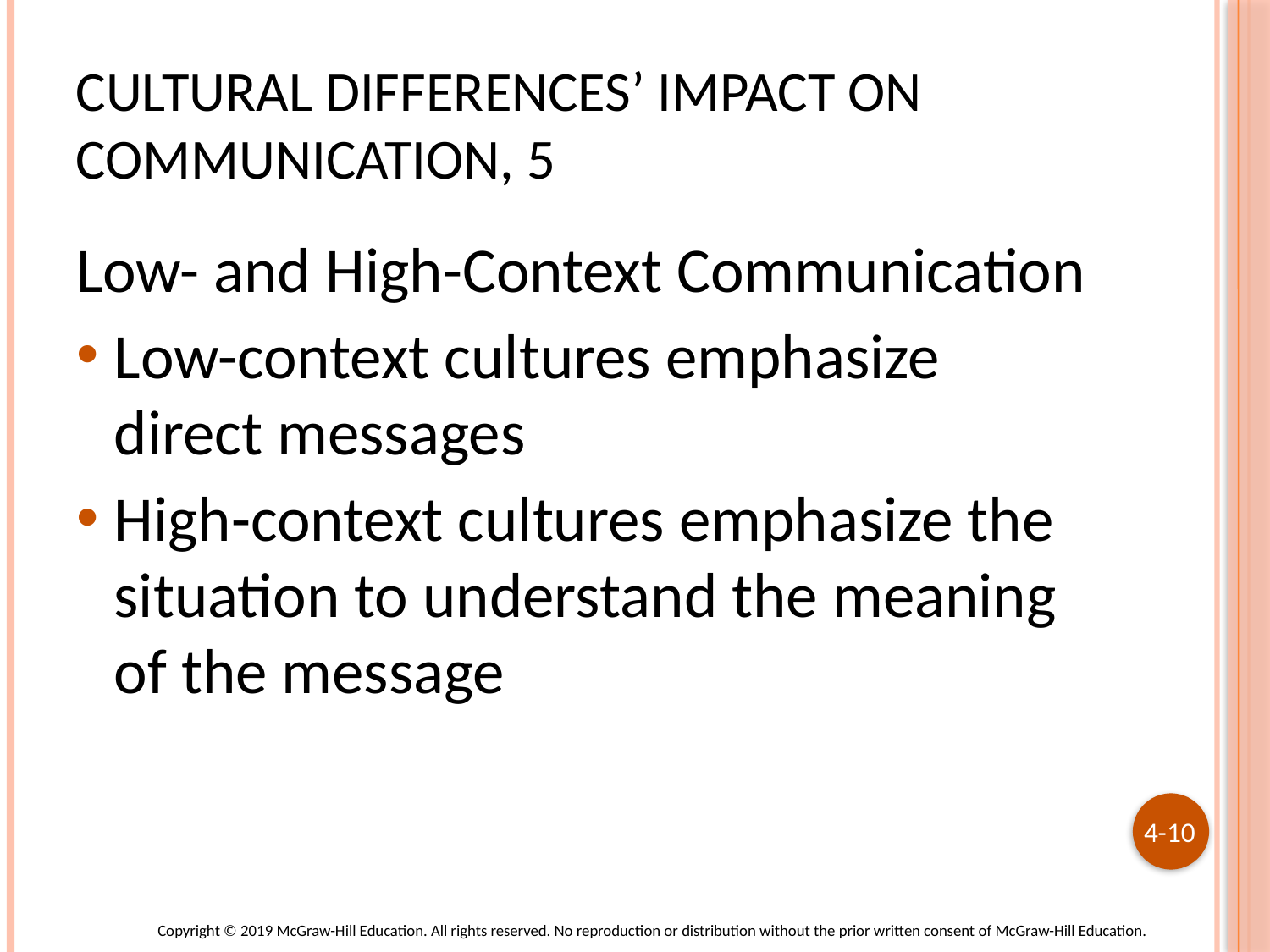

# Cultural Differences’ Impact on Communication, 5
Low- and High-Context Communication
Low-context cultures emphasize direct messages
High-context cultures emphasize the situation to understand the meaning of the message